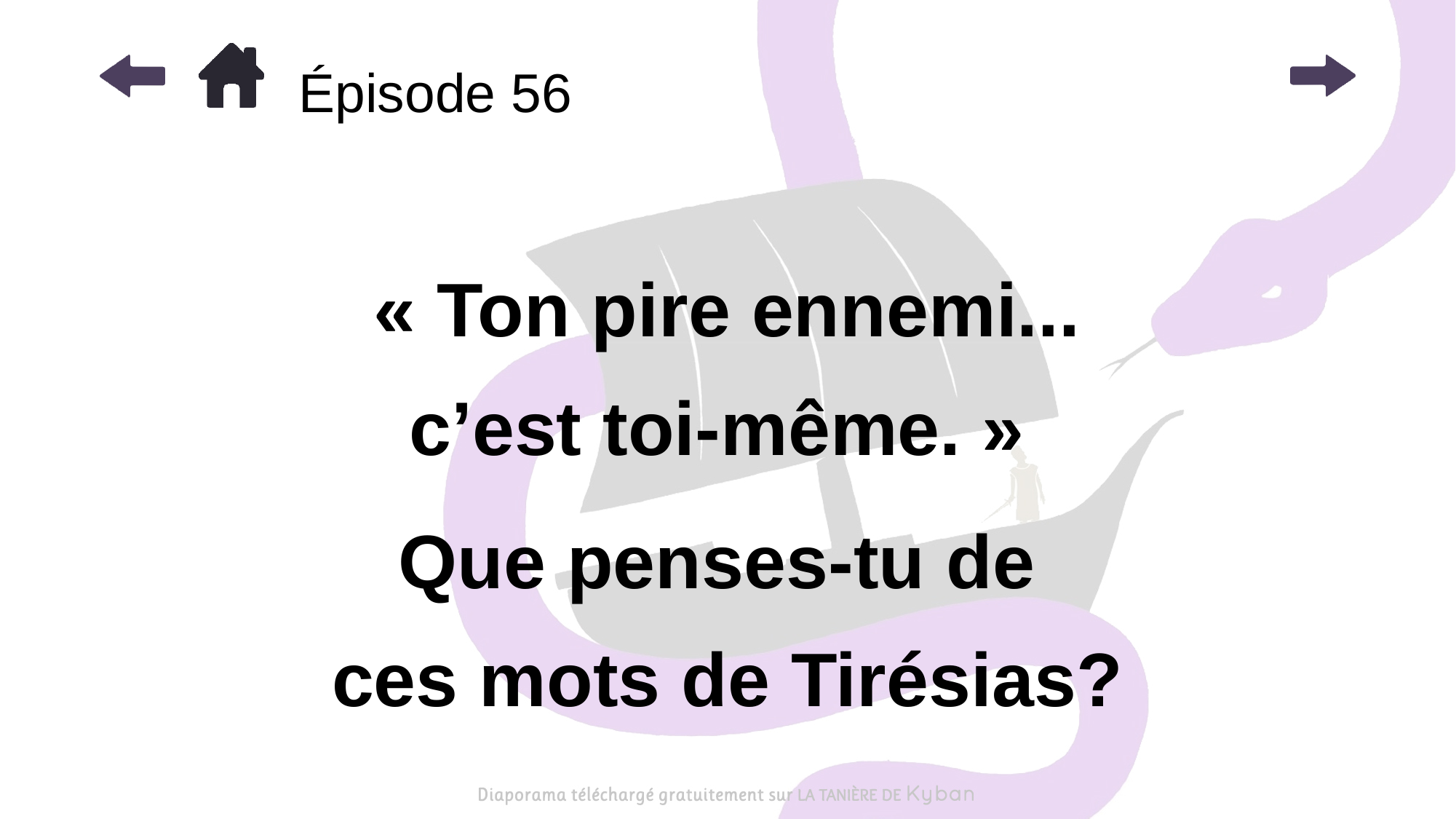

# Épisode 56
« Ton pire ennemi...
c’est toi-même. »
Que penses-tu de
ces mots de Tirésias?